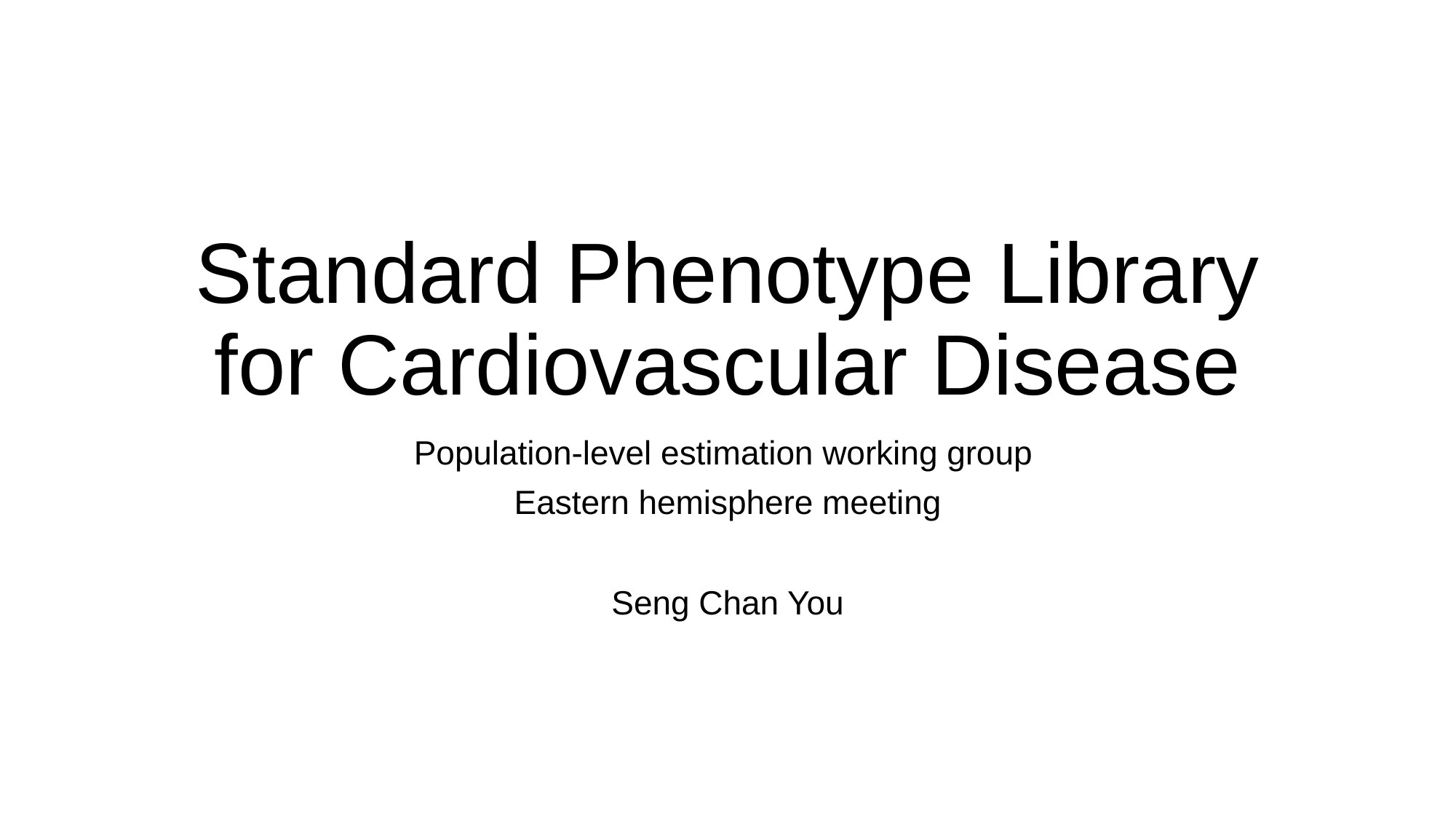

# Standard Phenotype Library for Cardiovascular Disease
Population-level estimation working group
Eastern hemisphere meeting

Seng Chan You